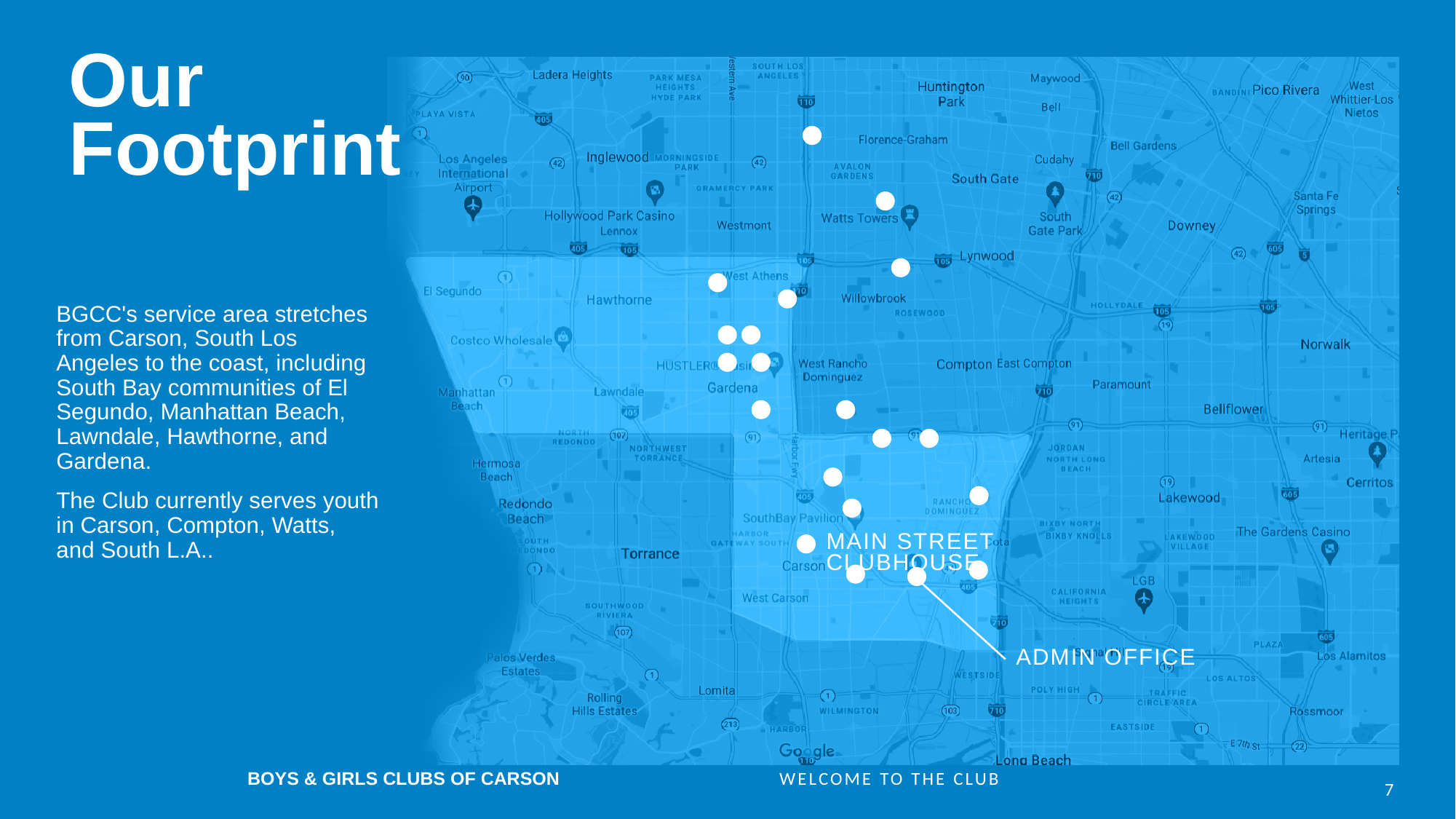

# Our Footprint

BGCC's service area stretches from Carson, South Los Angeles to the coast, including South Bay communities of El Segundo, Manhattan Beach, Lawndale, Hawthorne, and Gardena.
The Club currently serves youth
in Carson, Compton, Watts,
and South L.A..

main street clubhouse

admin office
BOYS & GIRLS CLUBS OF CARSON 	welcome to the club

7